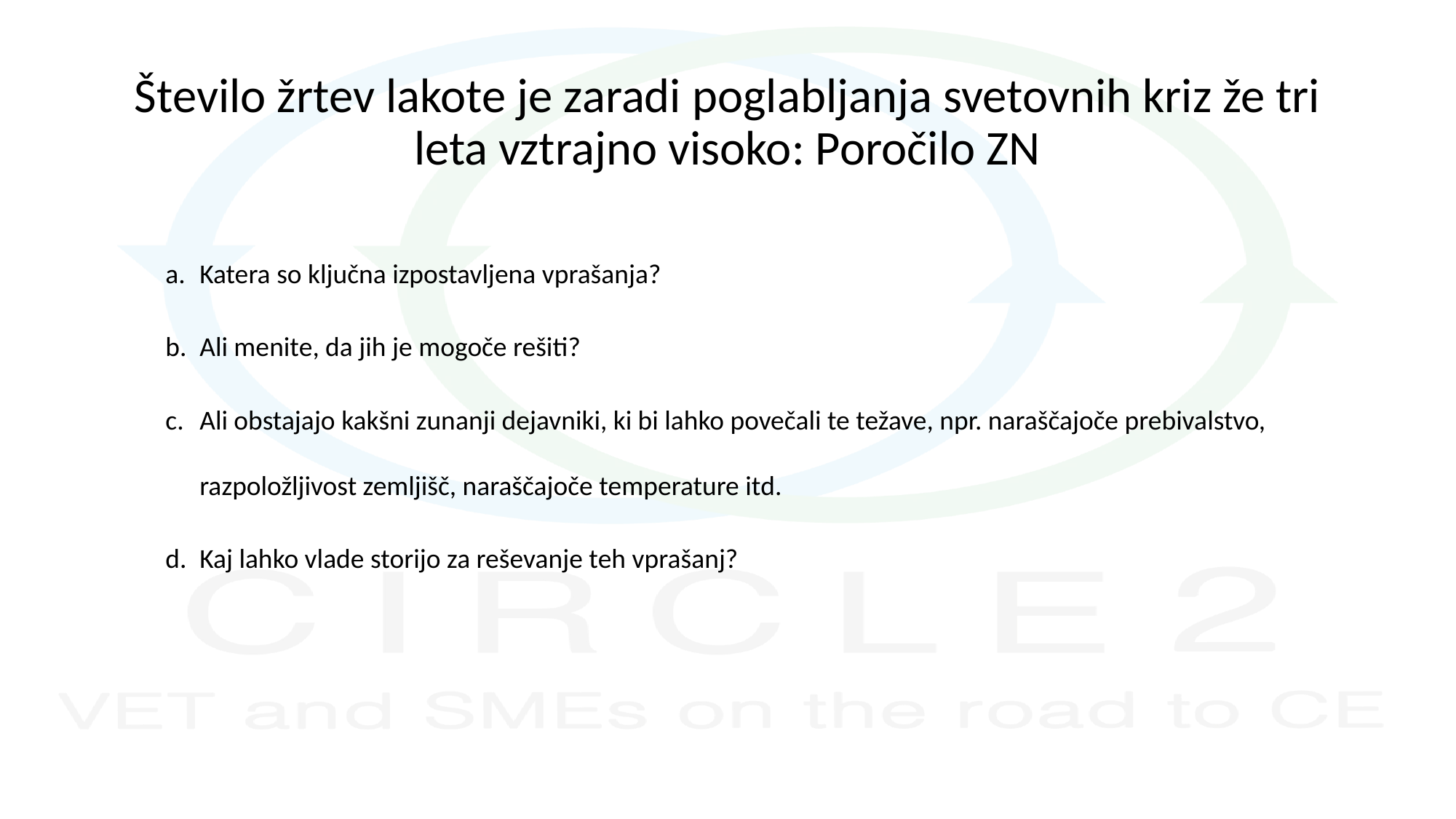

# Število žrtev lakote je zaradi poglabljanja svetovnih kriz že tri leta vztrajno visoko: Poročilo ZN
Katera so ključna izpostavljena vprašanja?
Ali menite, da jih je mogoče rešiti?
Ali obstajajo kakšni zunanji dejavniki, ki bi lahko povečali te težave, npr. naraščajoče prebivalstvo, razpoložljivost zemljišč, naraščajoče temperature itd.
Kaj lahko vlade storijo za reševanje teh vprašanj?